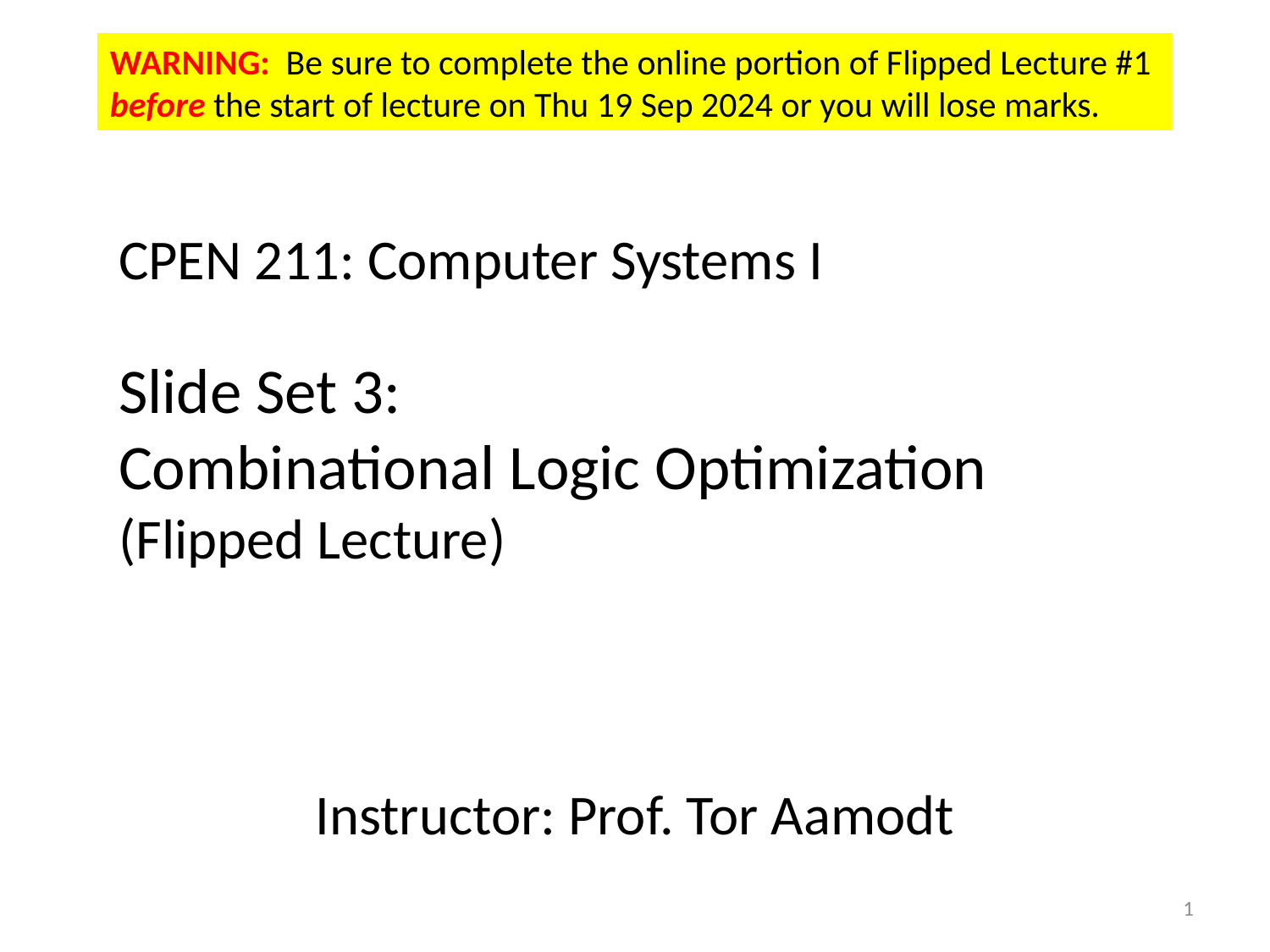

WARNING:  Be sure to complete the online portion of Flipped Lecture #1
before the start of lecture on Thu 19 Sep 2024 or you will lose marks.
# CPEN 211: Computer Systems I Slide Set 3: Combinational Logic Optimization (Flipped Lecture)
Instructor: Prof. Tor Aamodt

1